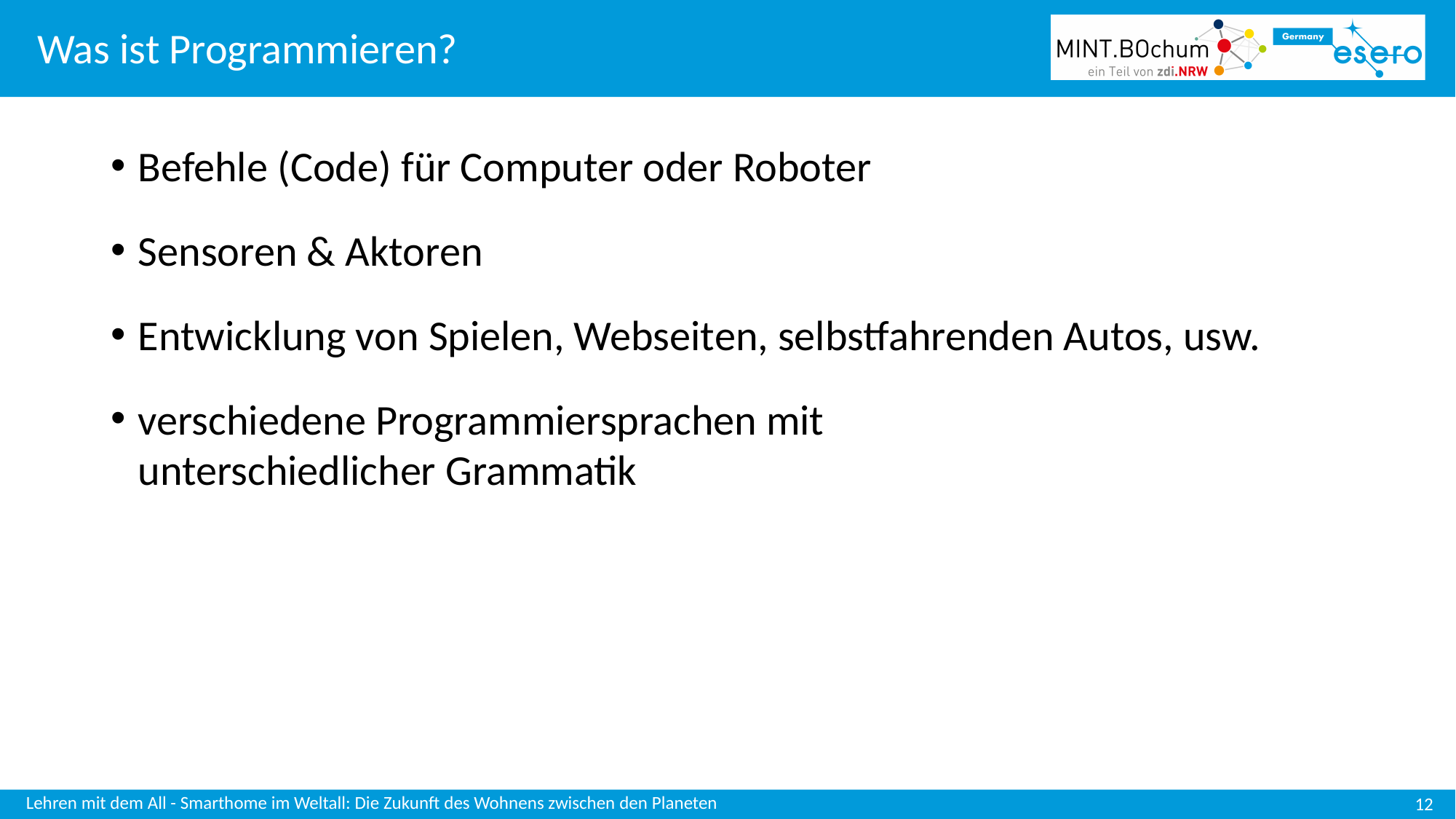

# Was ist Programmieren?
Befehle (Code) für Computer oder Roboter
Sensoren & Aktoren
Entwicklung von Spielen, Webseiten, selbstfahrenden Autos, usw.
verschiedene Programmiersprachen mit
unterschiedlicher Grammatik